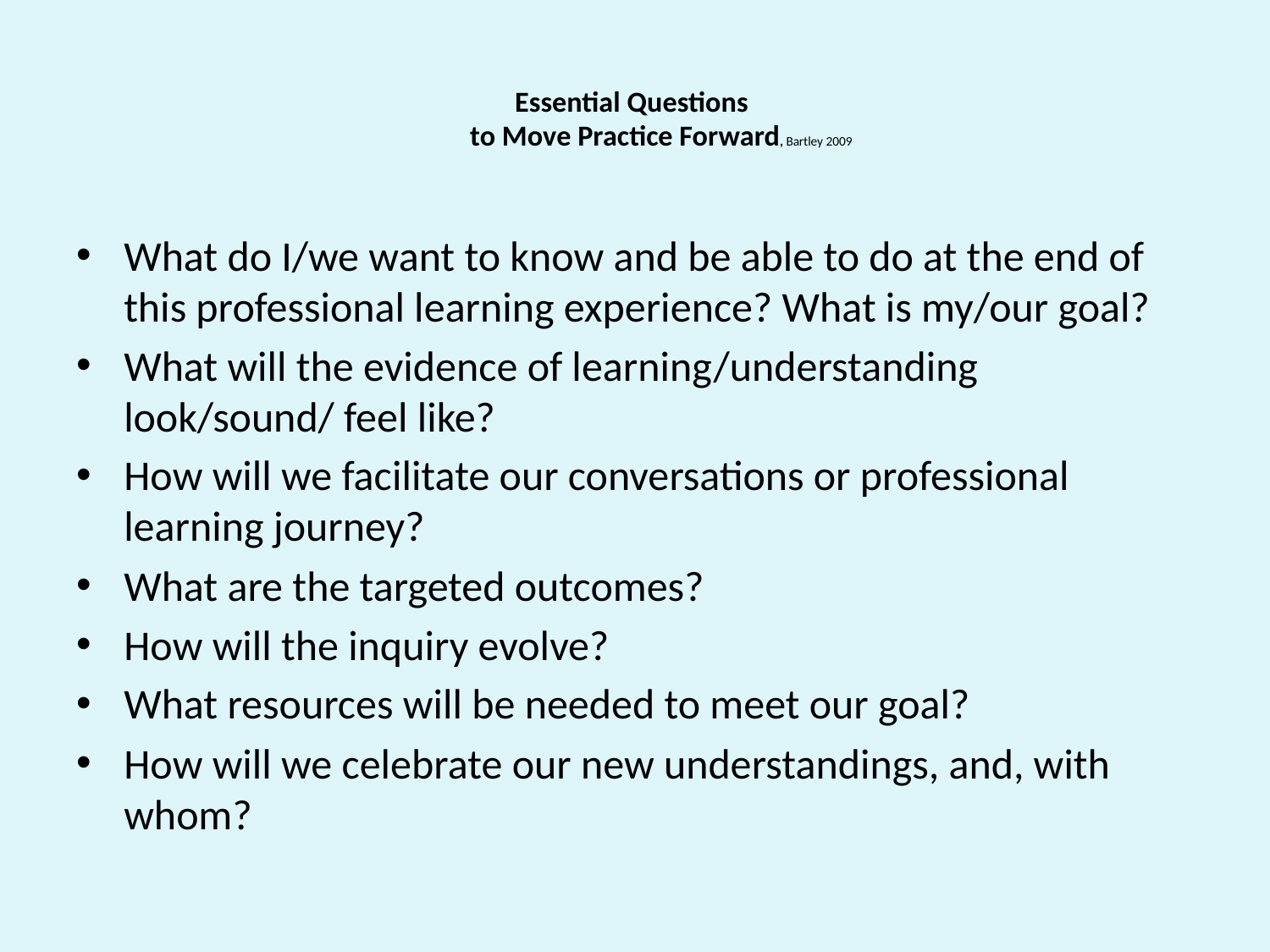

# Essential Questions to Move Practice Forward, Bartley 2009
What do I/we want to know and be able to do at the end of this professional learning experience? What is my/our goal?
What will the evidence of learning/understanding look/sound/ feel like?
How will we facilitate our conversations or professional learning journey?
What are the targeted outcomes?
How will the inquiry evolve?
What resources will be needed to meet our goal?
How will we celebrate our new understandings, and, with whom?